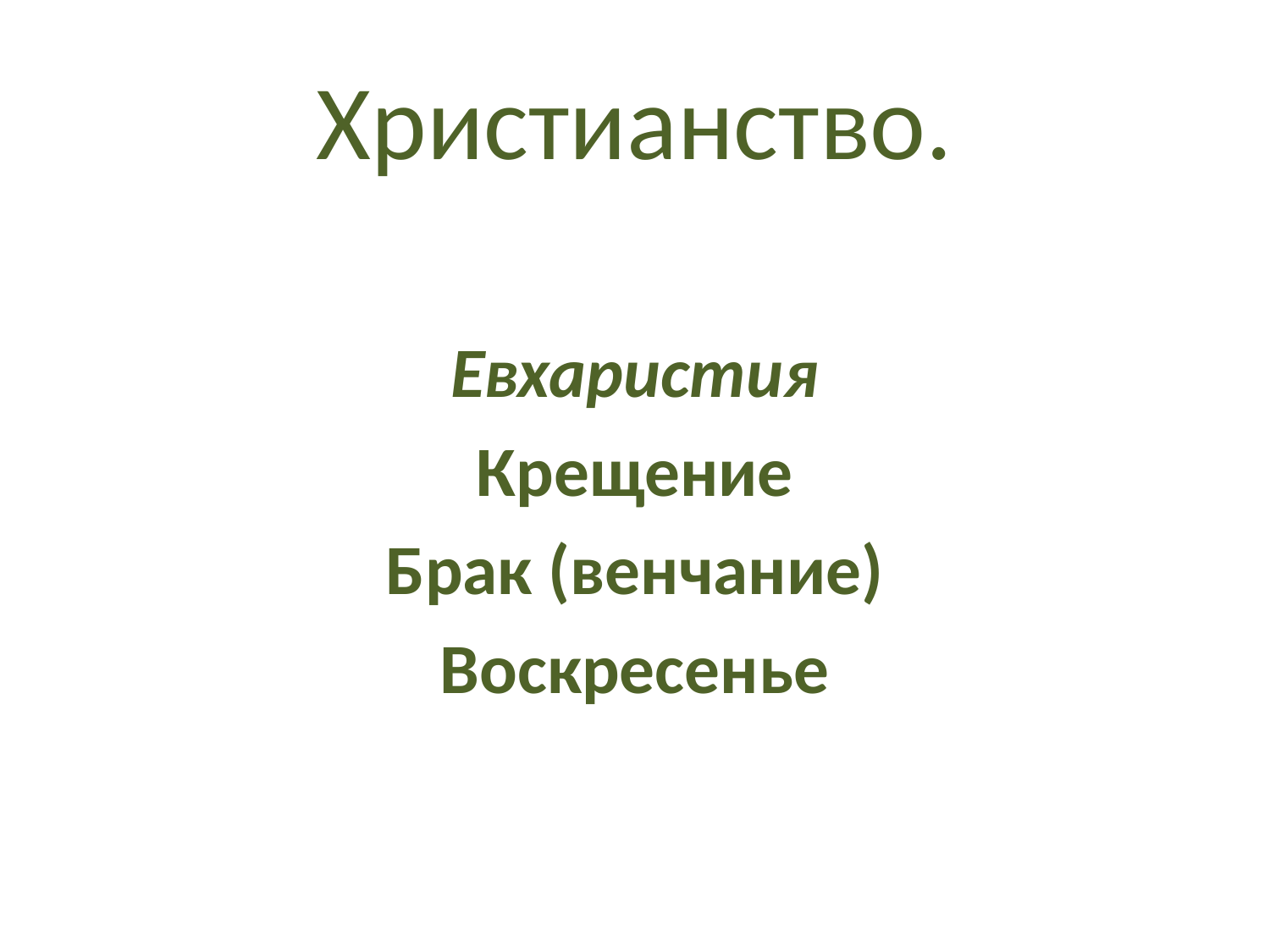

# Христианство.

Евхаристия
Крещение
Брак (венчание)
Воскресенье